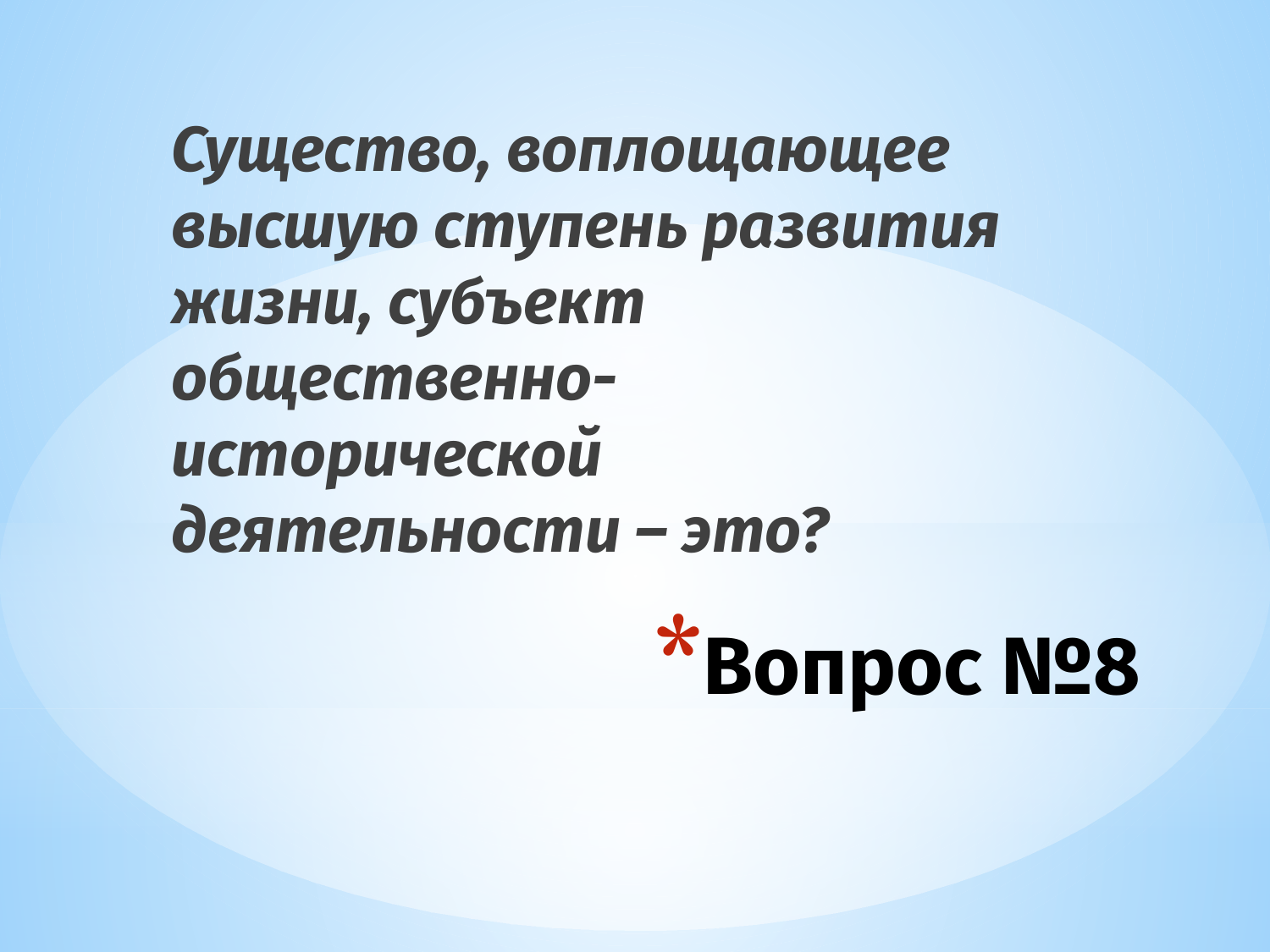

Существо, воплощающее высшую ступень развития жизни, субъект общественно-исторической деятельности – это?
# Вопрос №8